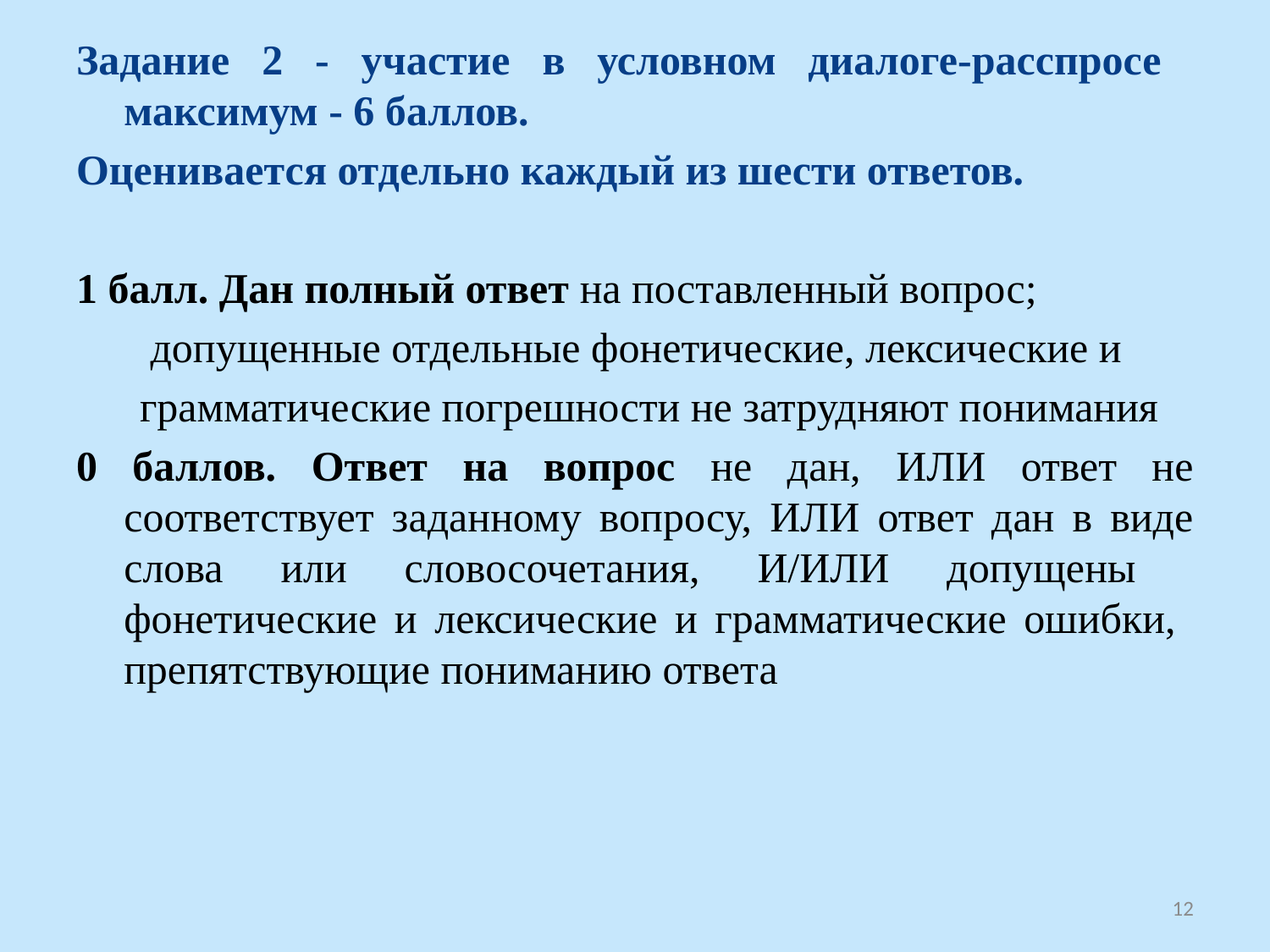

Задание 2 - участие в условном диалоге-расспросе  максимум - 6 баллов.
Оценивается отдельно каждый из шести ответов.

1 балл. Дан полный ответ на поставленный вопрос;
       допущенные отдельные фонетические, лексические и
      грамматические погрешности не затрудняют понимания
0 баллов. Ответ на вопрос не дан, ИЛИ ответ не соответствует заданному вопросу, ИЛИ ответ дан в виде слова или словосочетания, И/ИЛИ допущены  фонетические и лексические и грамматические ошибки,  препятствующие пониманию ответа
#
12